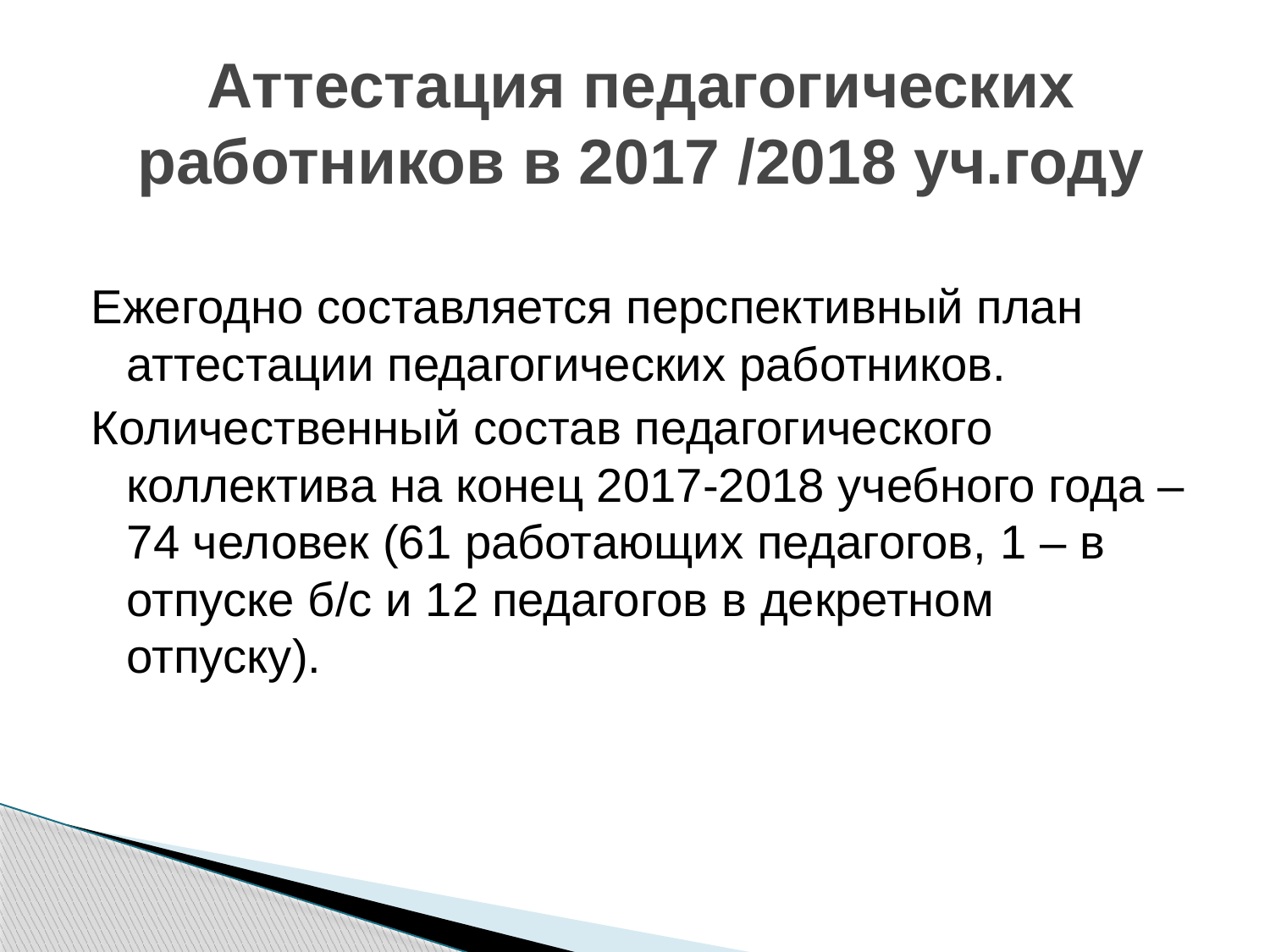

# Аттестация педагогических работников в 2017 /2018 уч.году

Ежегодно составляется перспективный план аттестации педагогических работников.
Количественный состав педагогического коллектива на конец 2017-2018 учебного года – 74 человек (61 работающих педагогов, 1 – в отпуске б/с и 12 педагогов в декретном отпуску).